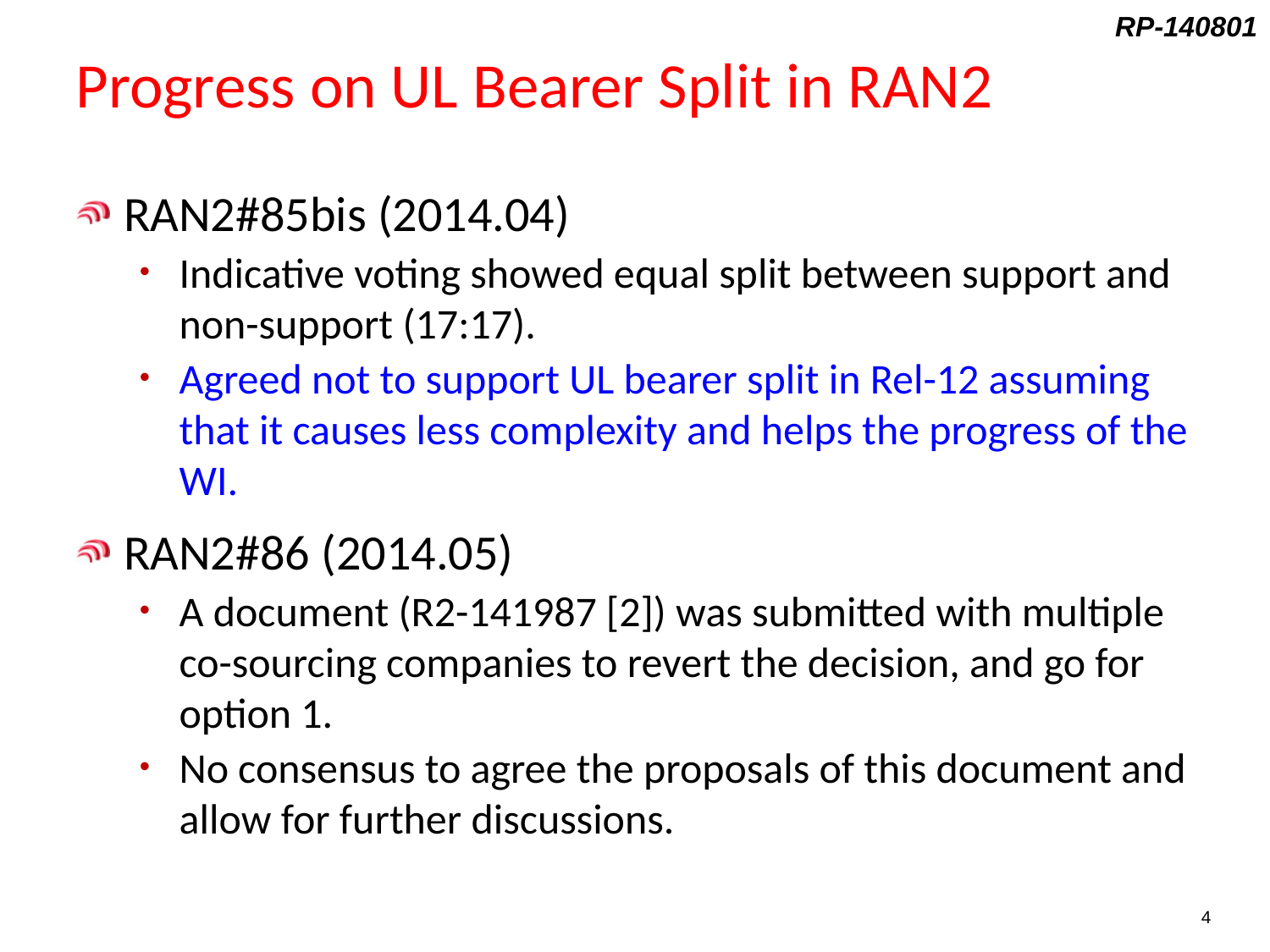

# Progress on UL Bearer Split in RAN2
RAN2#85bis (2014.04)
Indicative voting showed equal split between support and non-support (17:17).
Agreed not to support UL bearer split in Rel-12 assuming that it causes less complexity and helps the progress of the WI.
RAN2#86 (2014.05)
A document (R2-141987 [2]) was submitted with multiple co-sourcing companies to revert the decision, and go for option 1.
No consensus to agree the proposals of this document and allow for further discussions.
4